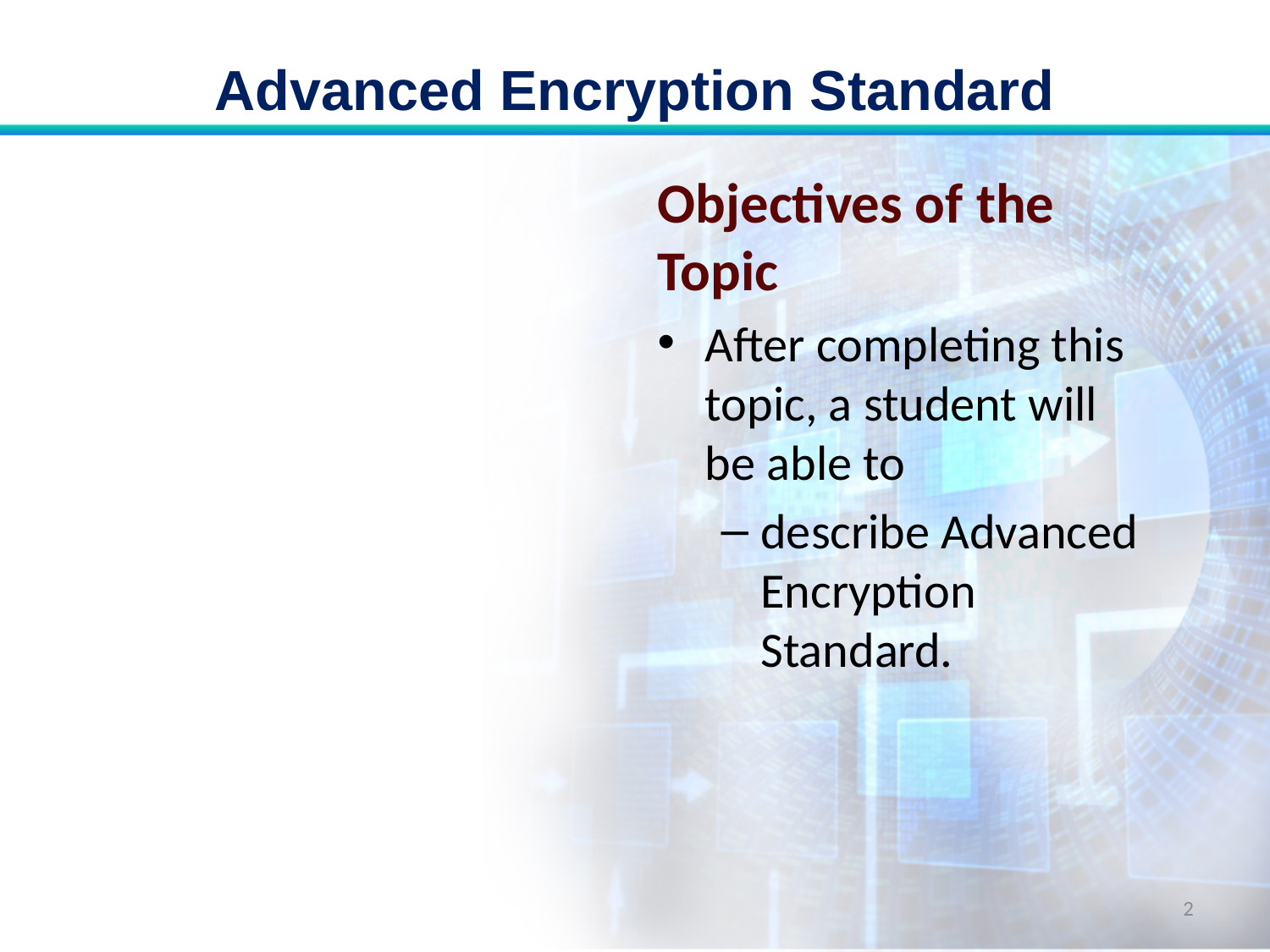

# Advanced Encryption Standard
Objectives of the Topic
After completing this topic, a student will be able to
describe Advanced Encryption Standard.
2